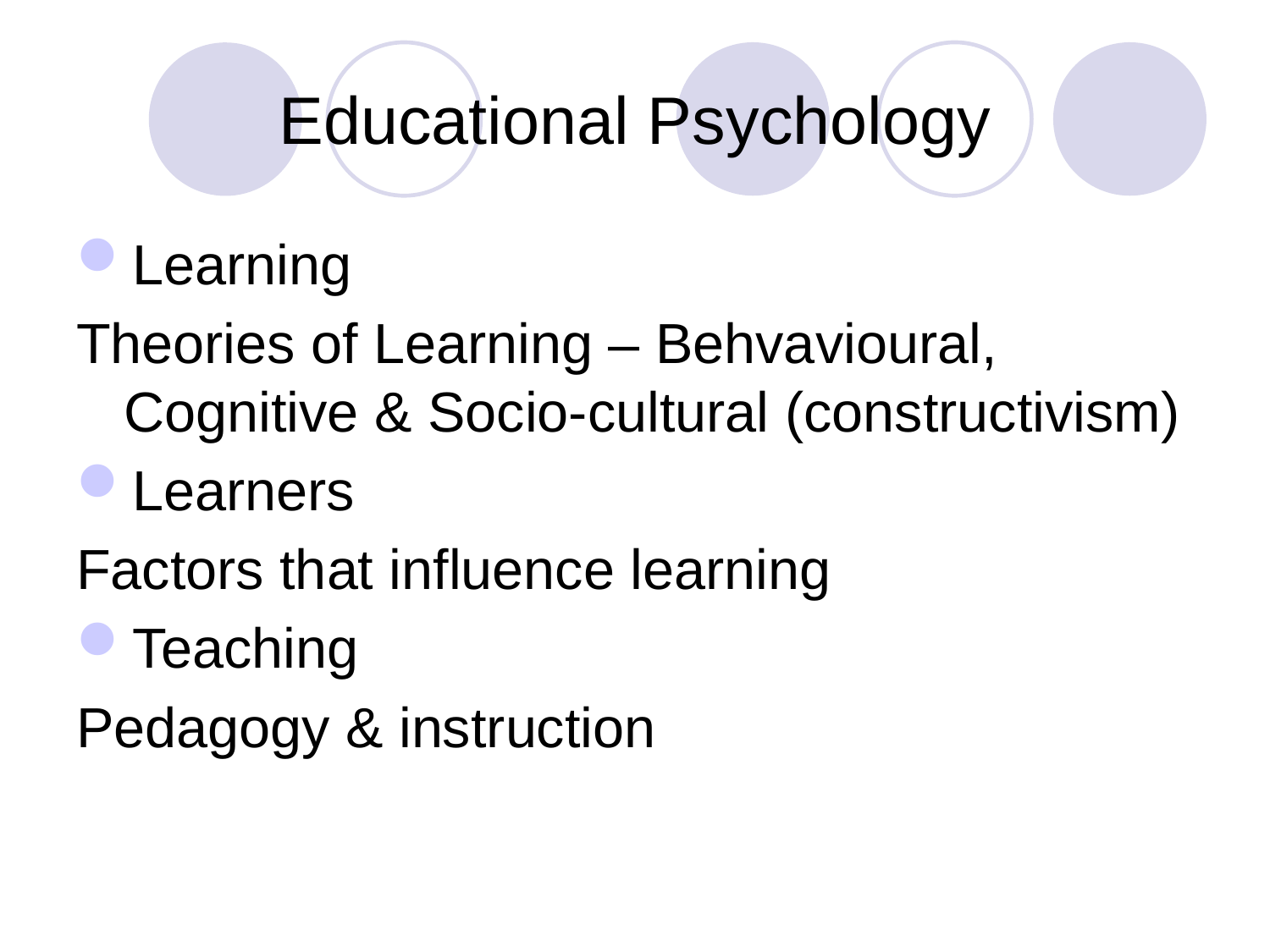

# Educational Psychology
Learning
Theories of Learning – Behvavioural, Cognitive & Socio-cultural (constructivism)
Learners
Factors that influence learning
Teaching
Pedagogy & instruction